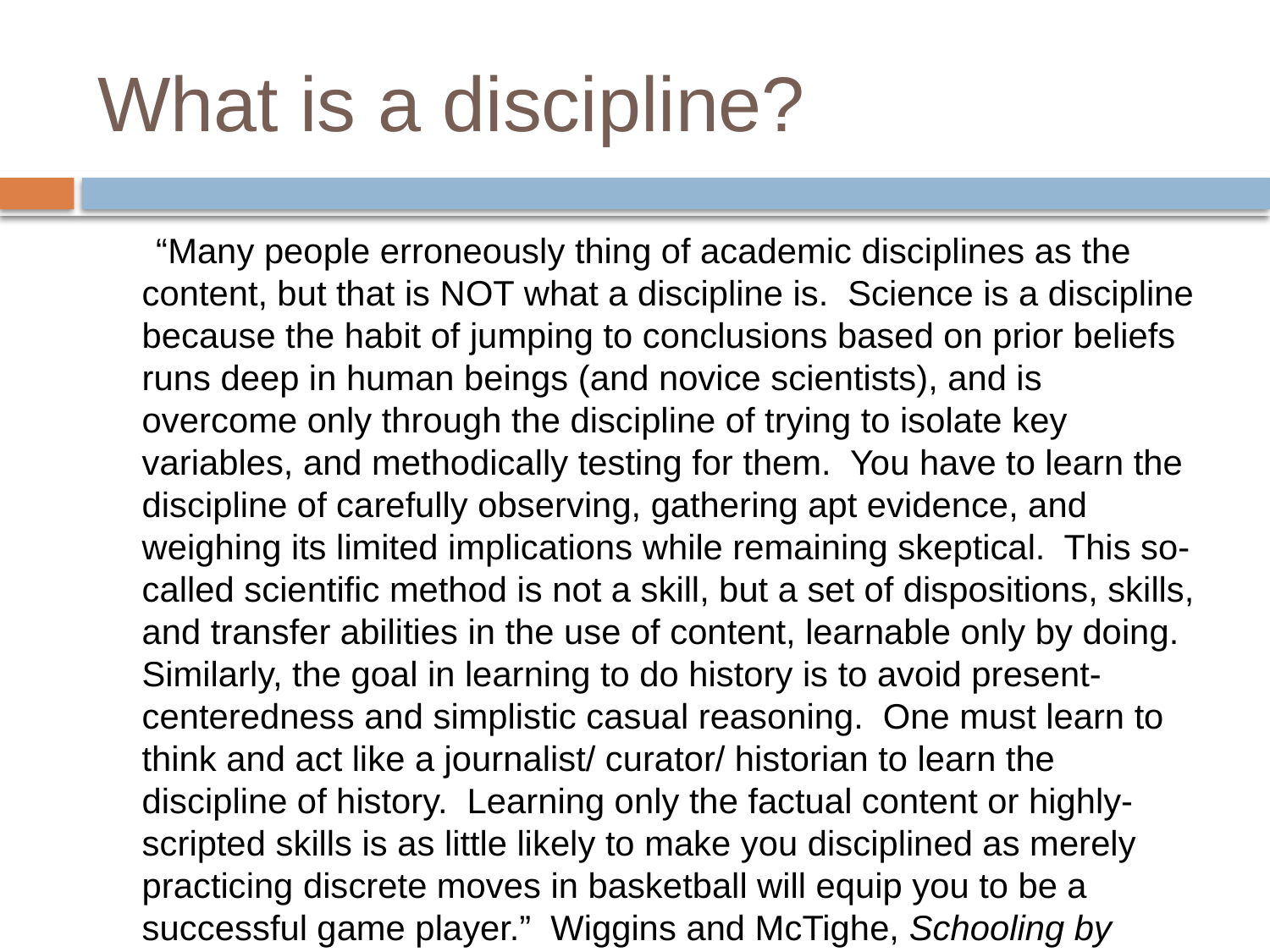

# What is a discipline?
      “Many people erroneously thing of academic disciplines as the content, but that is NOT what a discipline is.  Science is a discipline because the habit of jumping to conclusions based on prior beliefs runs deep in human beings (and novice scientists), and is overcome only through the discipline of trying to isolate key variables, and methodically testing for them.  You have to learn the discipline of carefully observing, gathering apt evidence, and weighing its limited implications while remaining skeptical.  This so-called scientific method is not a skill, but a set of dispositions, skills, and transfer abilities in the use of content, learnable only by doing.  Similarly, the goal in learning to do history is to avoid present-centeredness and simplistic casual reasoning.  One must learn to think and act like a journalist/ curator/ historian to learn the discipline of history.  Learning only the factual content or highly-scripted skills is as little likely to make you disciplined as merely practicing discrete moves in basketball will equip you to be a successful game player.”  Wiggins and McTighe, Schooling by Design (2007)